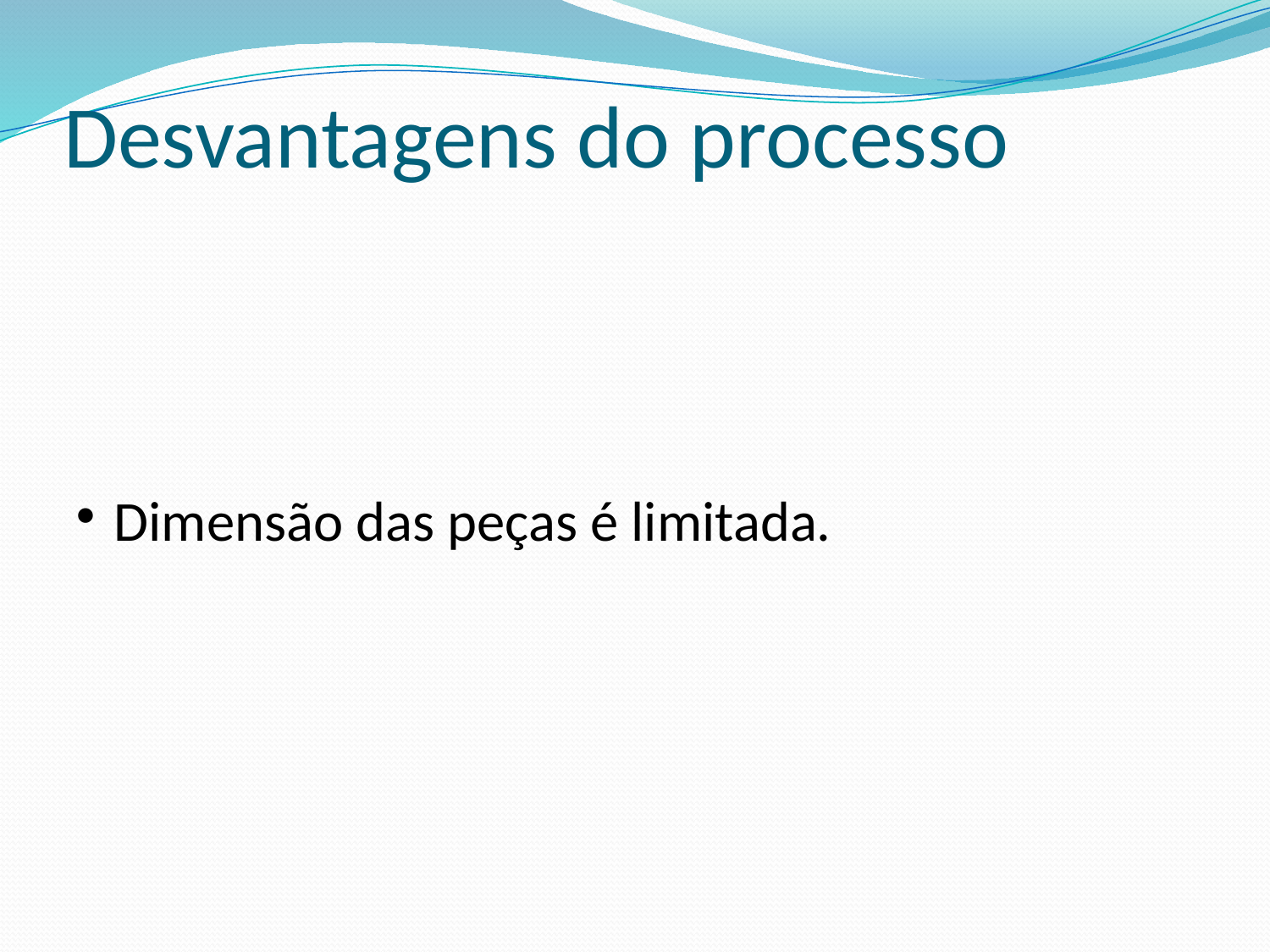

# Desvantagens do processo
Dimensão das peças é limitada.